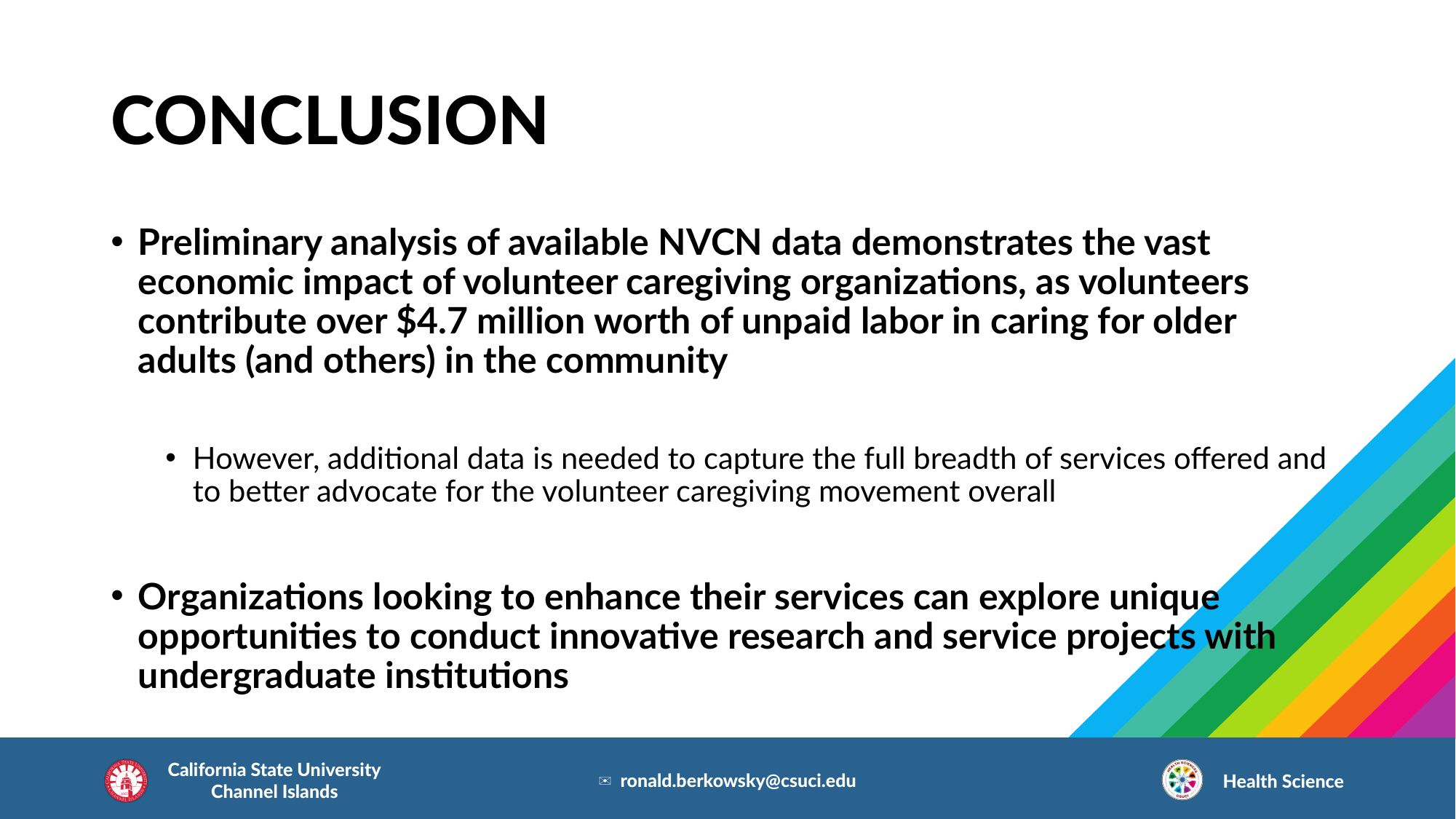

# Conclusion
Preliminary analysis of available NVCN data demonstrates the vast economic impact of volunteer caregiving organizations, as volunteers contribute over $4.7 million worth of unpaid labor in caring for older adults (and others) in the community

However, additional data is needed to capture the full breadth of services offered and to better advocate for the volunteer caregiving movement overall

Organizations looking to enhance their services can explore unique opportunities to conduct innovative research and service projects with undergraduate institutions